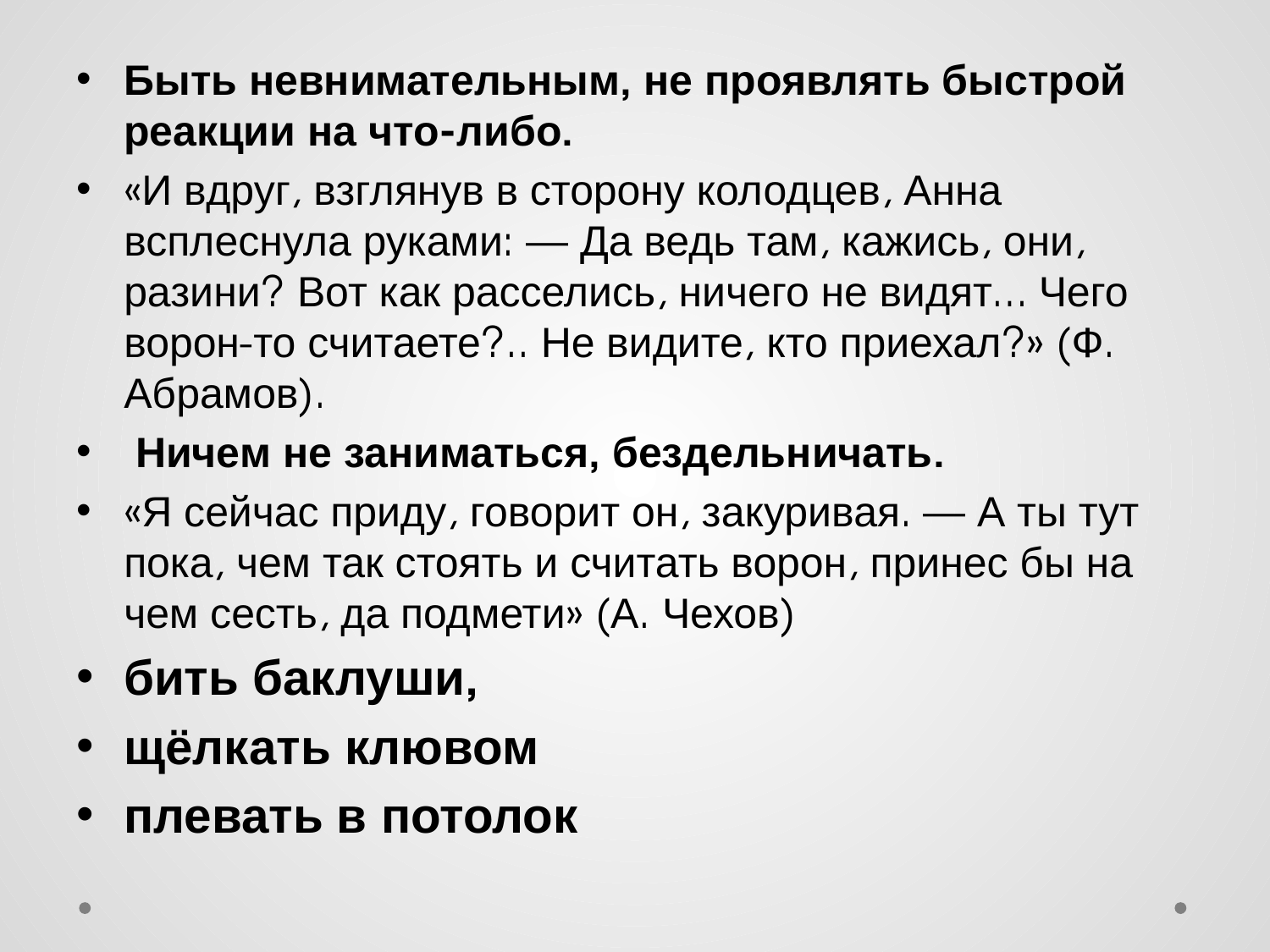

#
Быть невнимательным, не проявлять быстрой реакции на что-либо.
«И вдруг, взглянув в сторону колодцев, Анна всплеснула руками: — Да ведь там, кажись, они, разини? Вот как расселись, ничего не видят… Чего ворон-то считаете?.. Не видите, кто приехал?» (Ф. Абрамов).
 Ничем не заниматься, бездельничать.
«Я сейчас приду, говорит он, закуривая. — А ты тут пока, чем так стоять и считать ворон, принес бы на чем сесть, да подмети» (А. Чехов)
бить баклуши,
щёлкать клювом
плевать в потолок